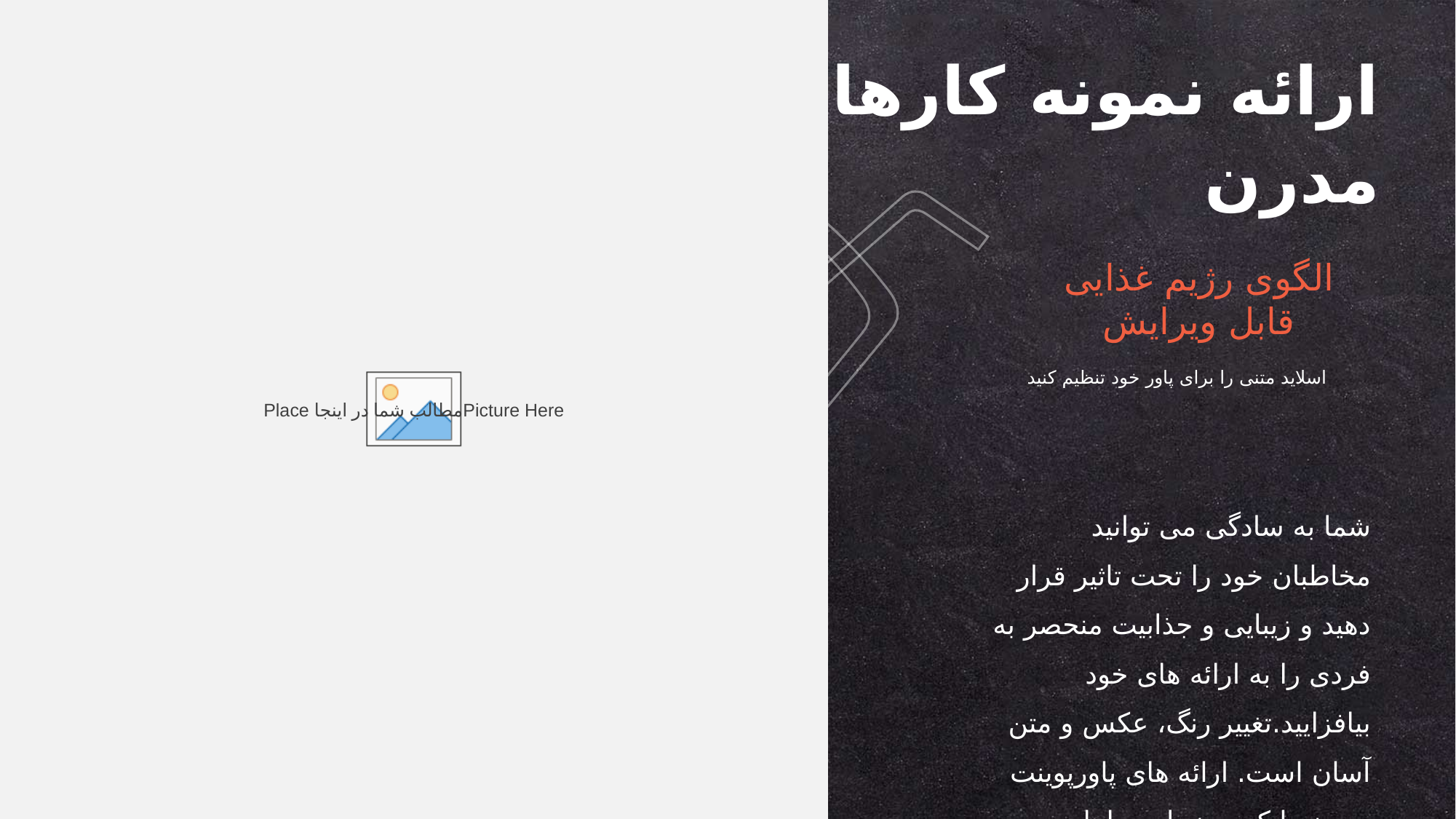

ارائه نمونه کارها مدرن

الگوی رژیم غذایی قابل ویرایش
اسلاید متنی را برای پاور خود تنظیم کنید
شما به سادگی می توانید مخاطبان خود را تحت تاثیر قرار دهید و زیبایی و جذابیت منحصر به فردی را به ارائه های خود بیافزایید.تغییر رنگ، عکس و متن آسان است. ارائه های پاورپوینت مدرن را که به زیبایی طراحی شده اند کشف کنید.